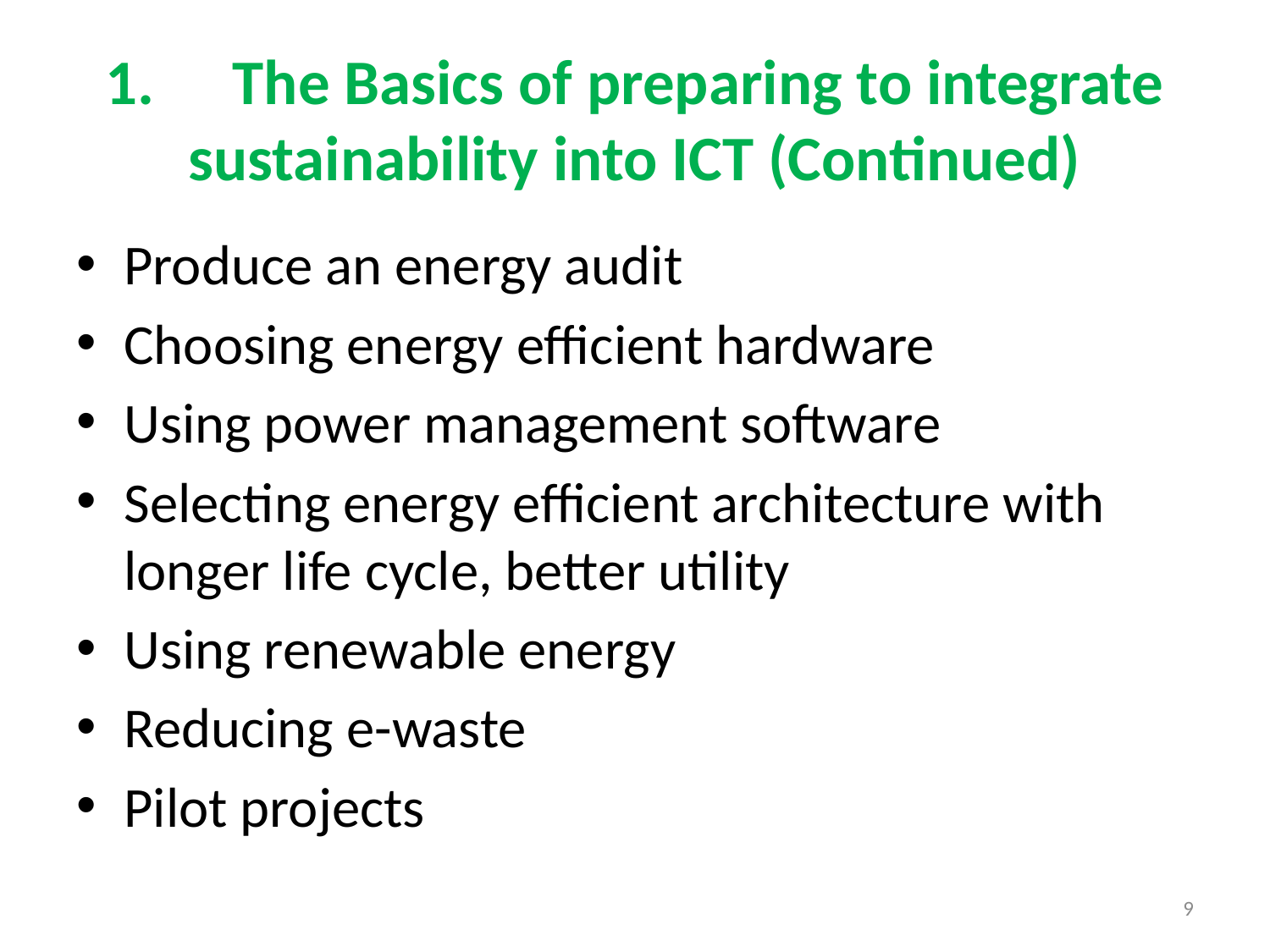

# 1.	The Basics of preparing to integrate sustainability into ICT (Continued)
Produce an energy audit
Choosing energy efficient hardware
Using power management software
Selecting energy efficient architecture with longer life cycle, better utility
Using renewable energy
Reducing e-waste
Pilot projects

9